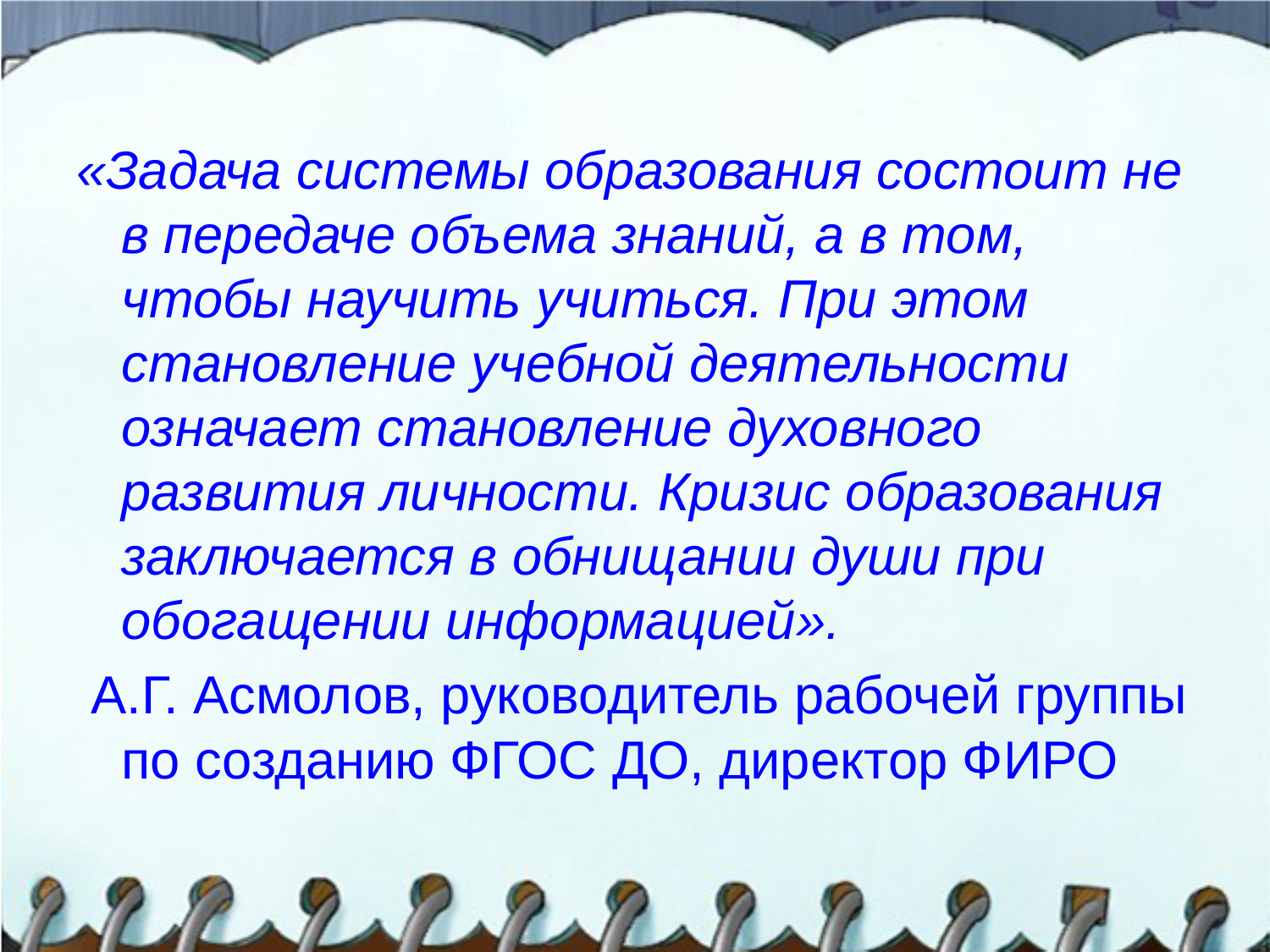

«Задача системы образования состоит не в передаче объема знаний, а в том, чтобы научить учиться. При этом становление учебной деятельности означает становление духовного развития личности. Кризис образования заключается в обнищании души при обогащении информацией».
 А.Г. Асмолов, руководитель рабочей группы по созданию ФГОС ДО, директор ФИРО